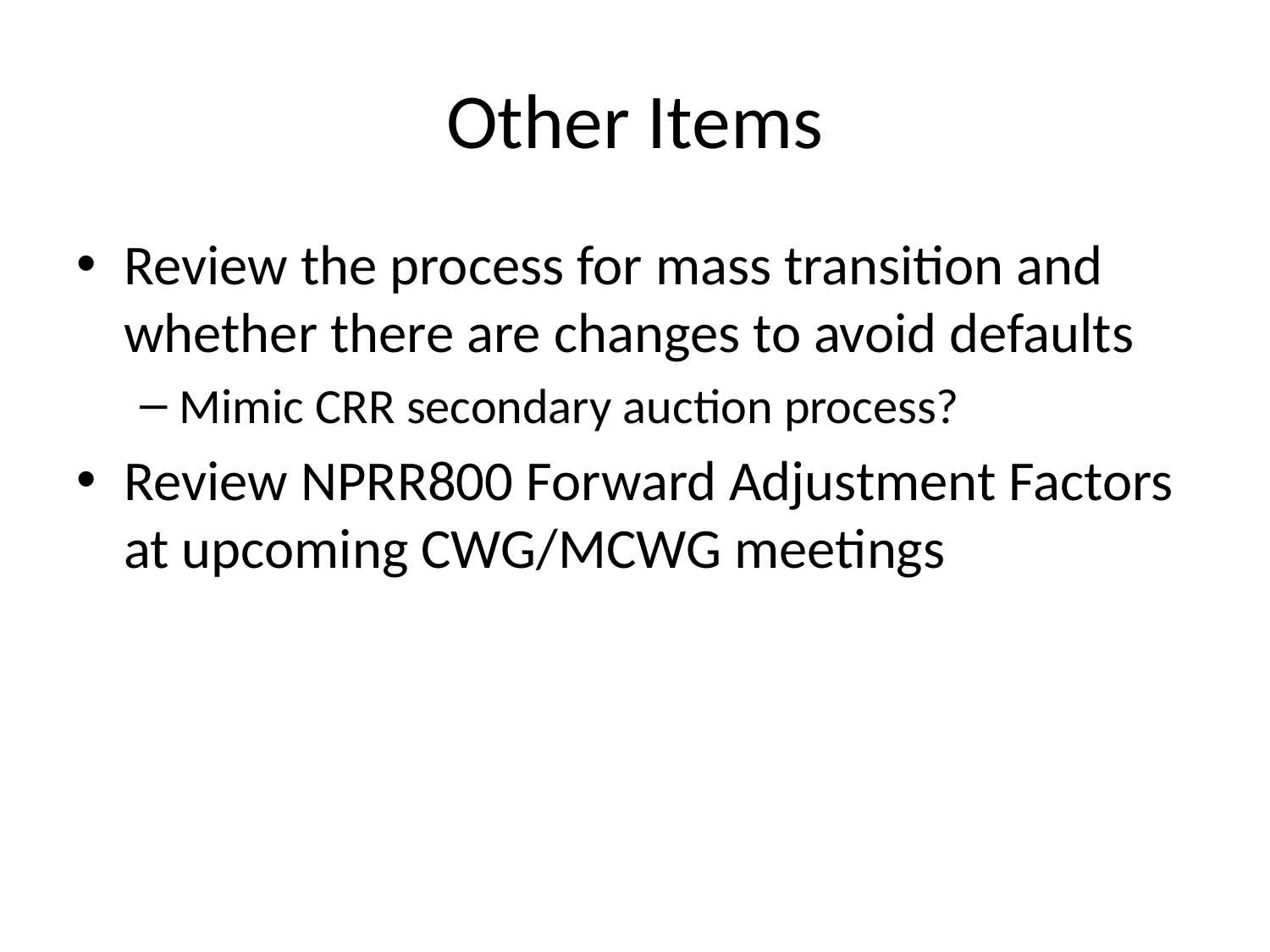

# Other Items
Review the process for mass transition and whether there are changes to avoid defaults
Mimic CRR secondary auction process?
Review NPRR800 Forward Adjustment Factors at upcoming CWG/MCWG meetings